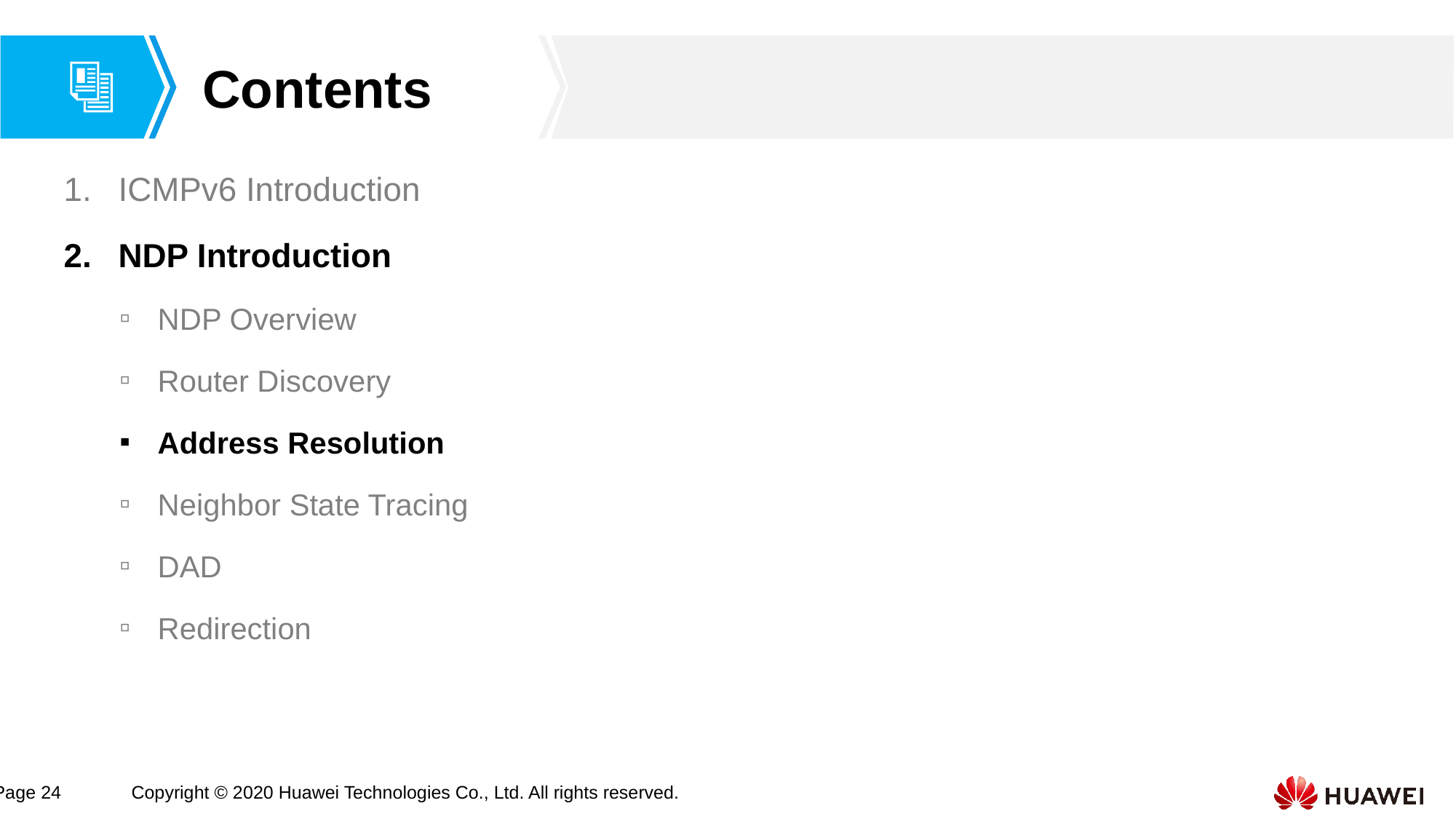

ICMPv6 Introduction
NDP Introduction
NDP Overview
Router Discovery
Address Resolution
Neighbor State Tracing
DAD
Redirection